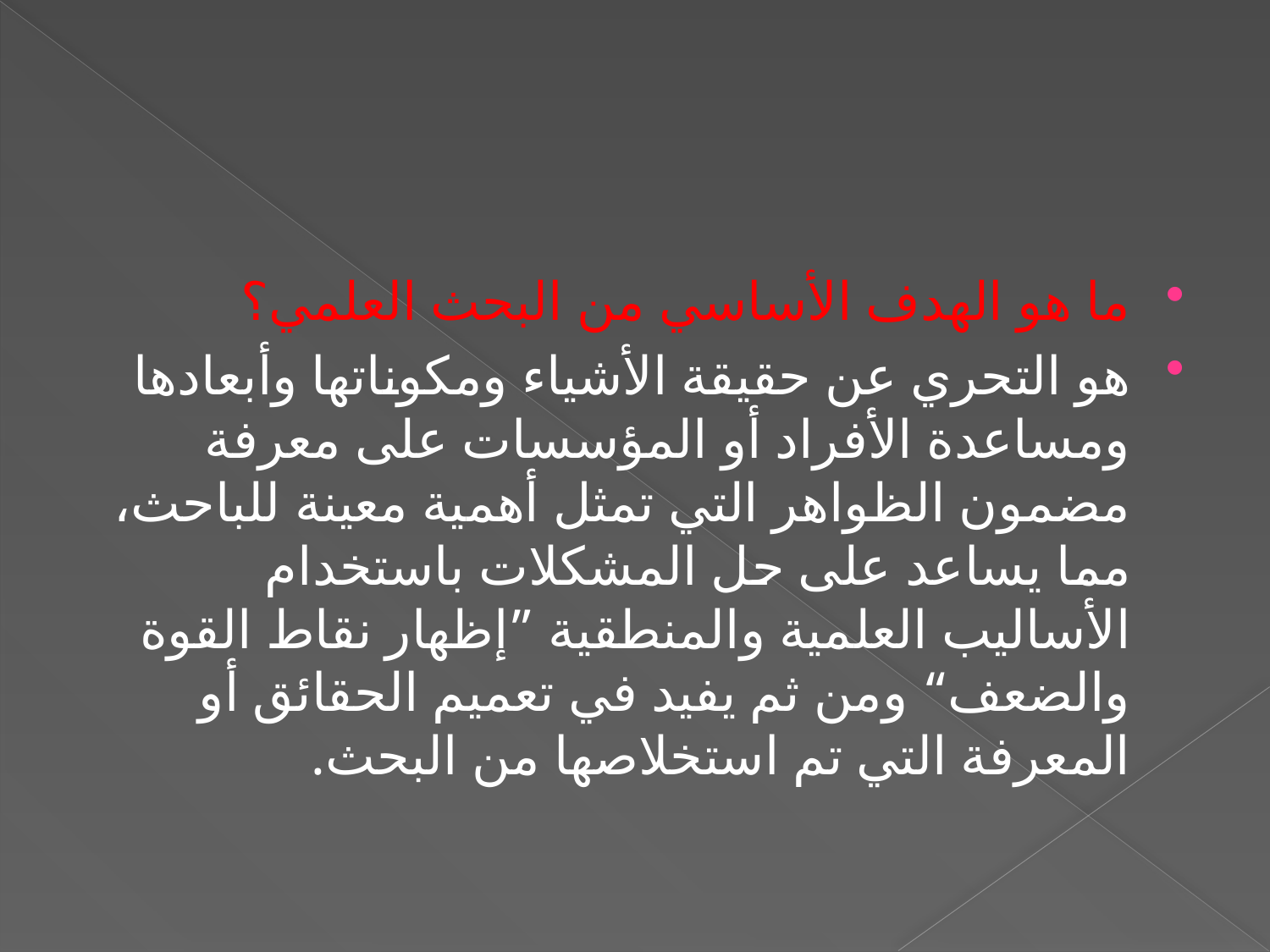

#
ما هو الهدف الأساسي من البحث العلمي؟
هو التحري عن حقيقة الأشياء ومكوناتها وأبعادها ومساعدة الأفراد أو المؤسسات على معرفة مضمون الظواهر التي تمثل أهمية معينة للباحث، مما يساعد على حل المشكلات باستخدام الأساليب العلمية والمنطقية ”إظهار نقاط القوة والضعف“ ومن ثم يفيد في تعميم الحقائق أو المعرفة التي تم استخلاصها من البحث.